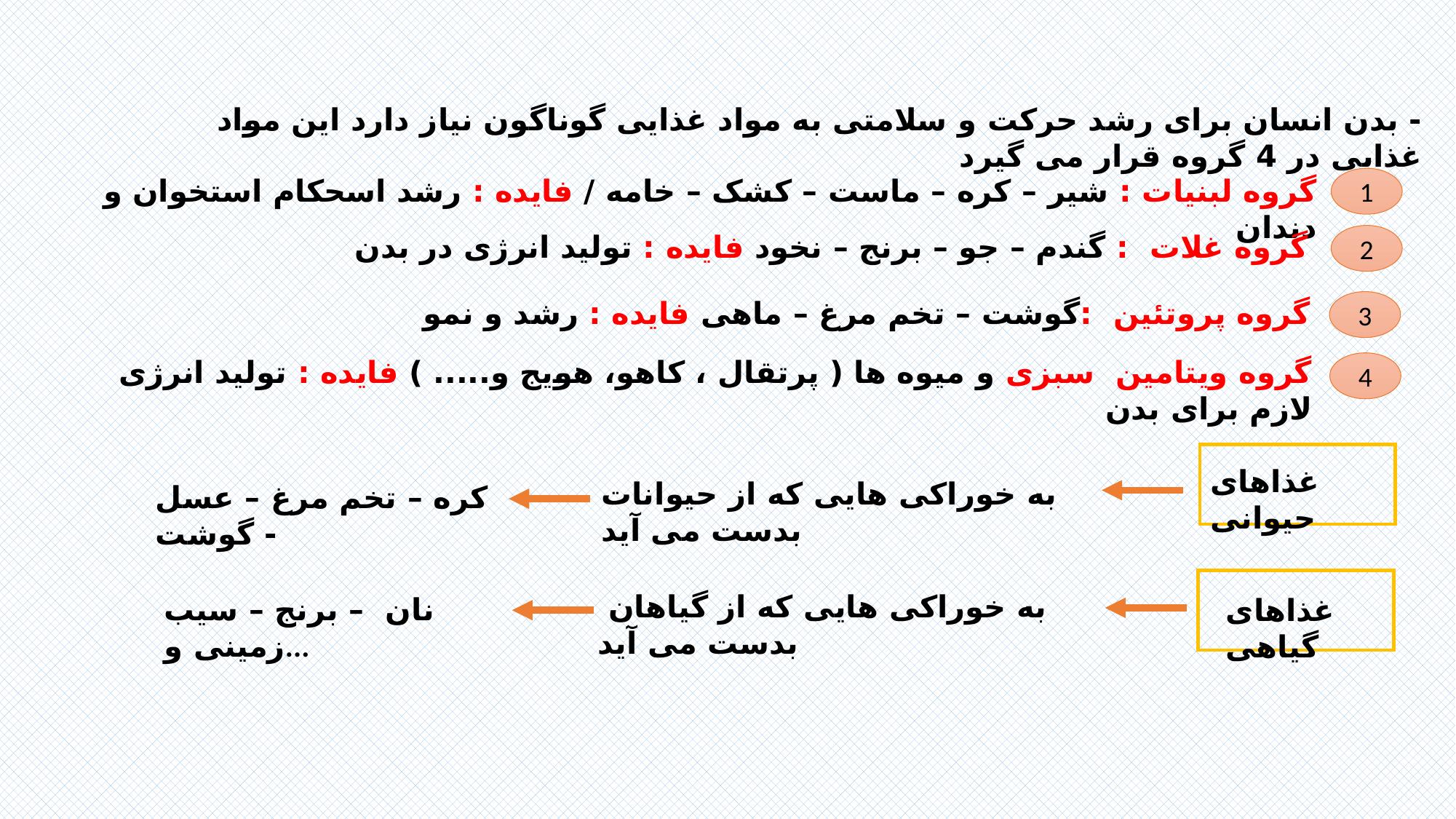

- بدن انسان برای رشد حرکت و سلامتی به مواد غذایی گوناگون نیاز دارد این مواد غذایی در 4 گروه قرار می گیرد
گروه لبنیات : شیر – کره – ماست – کشک – خامه / فایده : رشد اسحکام استخوان و دندان
1
گروه غلات  : گندم – جو – برنج – نخود فایده : تولید انرژی در بدن
2
گروه پروتئین  :گوشت – تخم مرغ – ماهی فایده : رشد و نمو
3
گروه ویتامین  سبزی و میوه ها ( پرتقال ، کاهو، هویج و..... ) فایده : تولید انرژی لازم برای بدن
4

غذاهای حیوانی
به خوراکی هایی که از حیوانات بدست می آید
کره – تخم مرغ – عسل - گوشت

به خوراکی هایی که از گیاهان  بدست می آید
نان  – برنج – سیب زمینی و...
غذاهای گیاهی